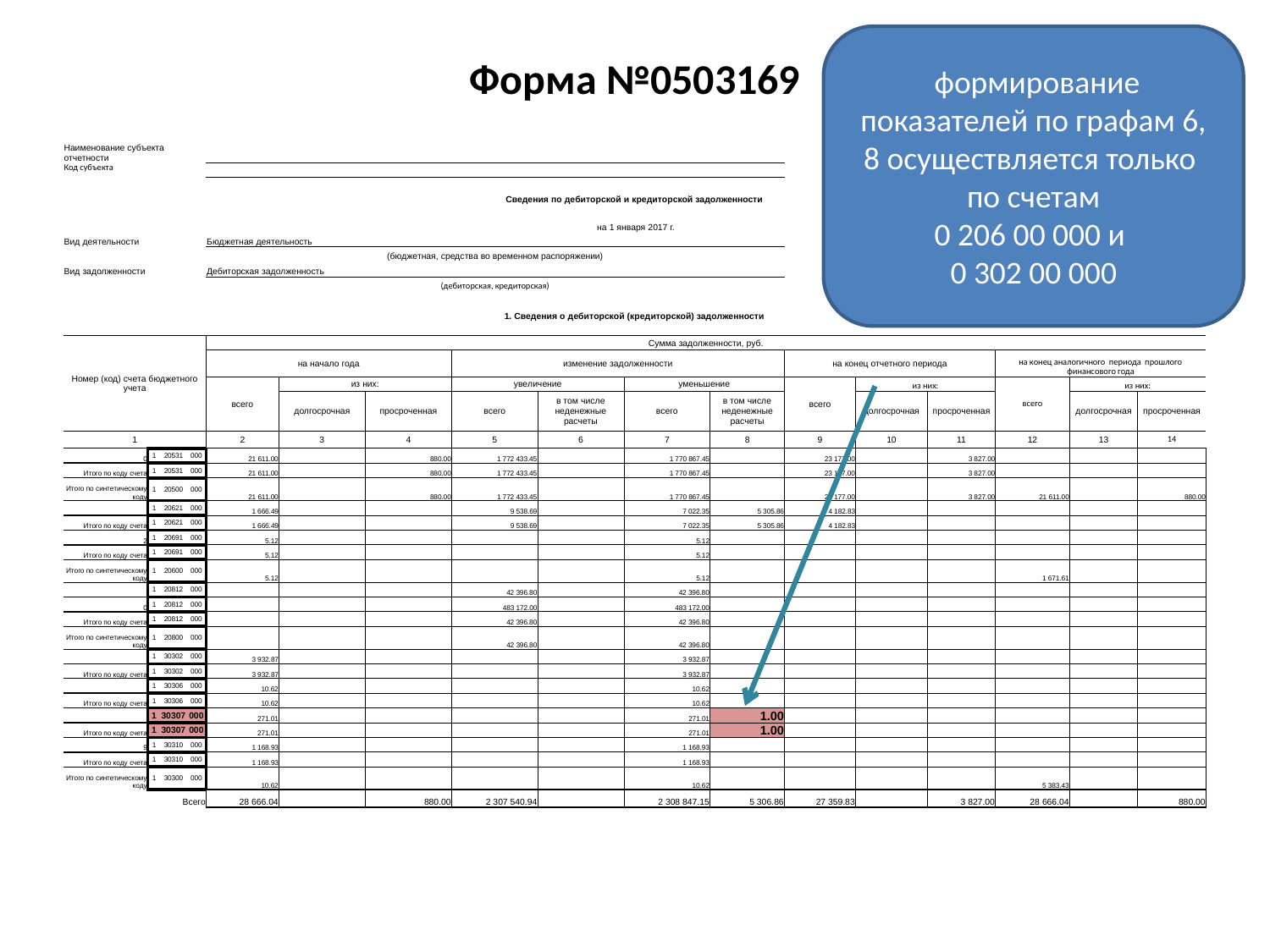

формирование показателей по графам 6, 8 осуществляется только  по счетам
 0 206 00 000 и
0 302 00 000
# Форма №0503169
| Наименование субъекта отчетности |  |  |  |  |  |  |  |  |  |  |  |  |  |  | Код формы по ОКУД | 0503169 |
| --- | --- | --- | --- | --- | --- | --- | --- | --- | --- | --- | --- | --- | --- | --- | --- | --- |
| Код субъекта |  |  |  |  |  |  |  |  |  |  |  |  |  |  |  |  |
| Сведения по дебиторской и кредиторской задолженности |  |  |  |  |  |  |  |  |  |  |  |  |  |  |  |  |
| на 1 января 2017 г. |  |  |  |  |  |  |  |  |  |  |  |  |  |  |  |  |
| Вид деятельности |  |  |  | Бюджетная деятельность |  |  |  |  |  |  |  |  |  |  |  |  |
|  |  |  |  | (бюджетная, средства во временном распоряжении) |  |  |  |  |  |  |  |  |  |  |  |  |
| Вид задолженности |  |  |  | Дебиторская задолженность |  |  |  |  |  |  |  |  |  |  |  |  |
|  |  |  |  | (дебиторская, кредиторская) |  |  |  |  |  |  |  |  |  |  |  |  |
|  |  |  |  |  |  |  |  |  |  |  |  |  |  |  |  |  |
| 1. Сведения о дебиторской (кредиторской) задолженности |  |  |  |  |  |  |  |  |  |  |  |  |  |  |  |  |
|  |  |  |  |  |  |  |  |  |  |  |  |  |  |  |  |  |
| Номер (код) счета бюджетного учета |  |  |  | Сумма задолженности, руб. |  |  |  |  |  |  |  |  |  |  |  |  |
|  |  |  |  | на начало года |  |  | изменение задолженности |  |  |  | на конец отчетного периода |  |  | на конец аналогичного периода прошлого финансового года |  |  |
|  |  |  |  | всего | из них: |  | увеличение |  | уменьшение |  | всего | из них: |  | всего | из них: |  |
|  |  |  |  |  | долгосрочная | просроченная | всего | в том числе неденежные расчеты | всего | в том числе неденежные расчеты |  | долгосрочная | просроченная |  | долгосрочная | просроченная |
| 1 |  |  |  | 2 | 3 | 4 | 5 | 6 | 7 | 8 | 9 | 10 | 11 | 12 | 13 | 14 |
| 0 | 1 | 20531 | 000 | 21 611.00 |  | 880.00 | 1 772 433.45 |  | 1 770 867.45 |  | 23 177.00 |  | 3 827.00 |  |  |  |
| Итого по коду счета | 1 | 20531 | 000 | 21 611.00 |  | 880.00 | 1 772 433.45 |  | 1 770 867.45 |  | 23 177.00 |  | 3 827.00 |  |  |  |
| Итого по синтетическому коду | 1 | 20500 | 000 | 21 611.00 |  | 880.00 | 1 772 433.45 |  | 1 770 867.45 |  | 23 177.00 |  | 3 827.00 | 21 611.00 |  | 880.00 |
|  | 1 | 20621 | 000 | 1 666.49 |  |  | 9 538.69 |  | 7 022.35 | 5 305.86 | 4 182.83 |  |  |  |  |  |
| Итого по коду счета | 1 | 20621 | 000 | 1 666.49 |  |  | 9 538.69 |  | 7 022.35 | 5 305.86 | 4 182.83 |  |  |  |  |  |
| 2 | 1 | 20691 | 000 | 5.12 |  |  |  |  | 5.12 |  |  |  |  |  |  |  |
| Итого по коду счета | 1 | 20691 | 000 | 5.12 |  |  |  |  | 5.12 |  |  |  |  |  |  |  |
| Итого по синтетическому коду | 1 | 20600 | 000 | 5.12 |  |  |  |  | 5.12 |  |  |  |  | 1 671.61 |  |  |
|  | 1 | 20812 | 000 |  |  |  | 42 396.80 |  | 42 396.80 |  |  |  |  |  |  |  |
| 0 | 1 | 20812 | 000 |  |  |  | 483 172.00 |  | 483 172.00 |  |  |  |  |  |  |  |
| Итого по коду счета | 1 | 20812 | 000 |  |  |  | 42 396.80 |  | 42 396.80 |  |  |  |  |  |  |  |
| Итого по синтетическому коду | 1 | 20800 | 000 |  |  |  | 42 396.80 |  | 42 396.80 |  |  |  |  |  |  |  |
|  | 1 | 30302 | 000 | 3 932.87 |  |  |  |  | 3 932.87 |  |  |  |  |  |  |  |
| Итого по коду счета | 1 | 30302 | 000 | 3 932.87 |  |  |  |  | 3 932.87 |  |  |  |  |  |  |  |
|  | 1 | 30306 | 000 | 10.62 |  |  |  |  | 10.62 |  |  |  |  |  |  |  |
| Итого по коду счета | 1 | 30306 | 000 | 10.62 |  |  |  |  | 10.62 |  |  |  |  |  |  |  |
|  | 1 | 30307 | 000 | 271.01 |  |  |  |  | 271.01 | 1.00 |  |  |  |  |  |  |
| Итого по коду счета | 1 | 30307 | 000 | 271.01 |  |  |  |  | 271.01 | 1.00 |  |  |  |  |  |  |
| 9 | 1 | 30310 | 000 | 1 168.93 |  |  |  |  | 1 168.93 |  |  |  |  |  |  |  |
| Итого по коду счета | 1 | 30310 | 000 | 1 168.93 |  |  |  |  | 1 168.93 |  |  |  |  |  |  |  |
| Итого по синтетическому коду | 1 | 30300 | 000 | 10.62 |  |  |  |  | 10.62 |  |  |  |  | 5 383.43 |  |  |
|  | Всего |  |  | 28 666.04 |  | 880.00 | 2 307 540.94 |  | 2 308 847.15 | 5 306.86 | 27 359.83 |  | 3 827.00 | 28 666.04 |  | 880.00 |